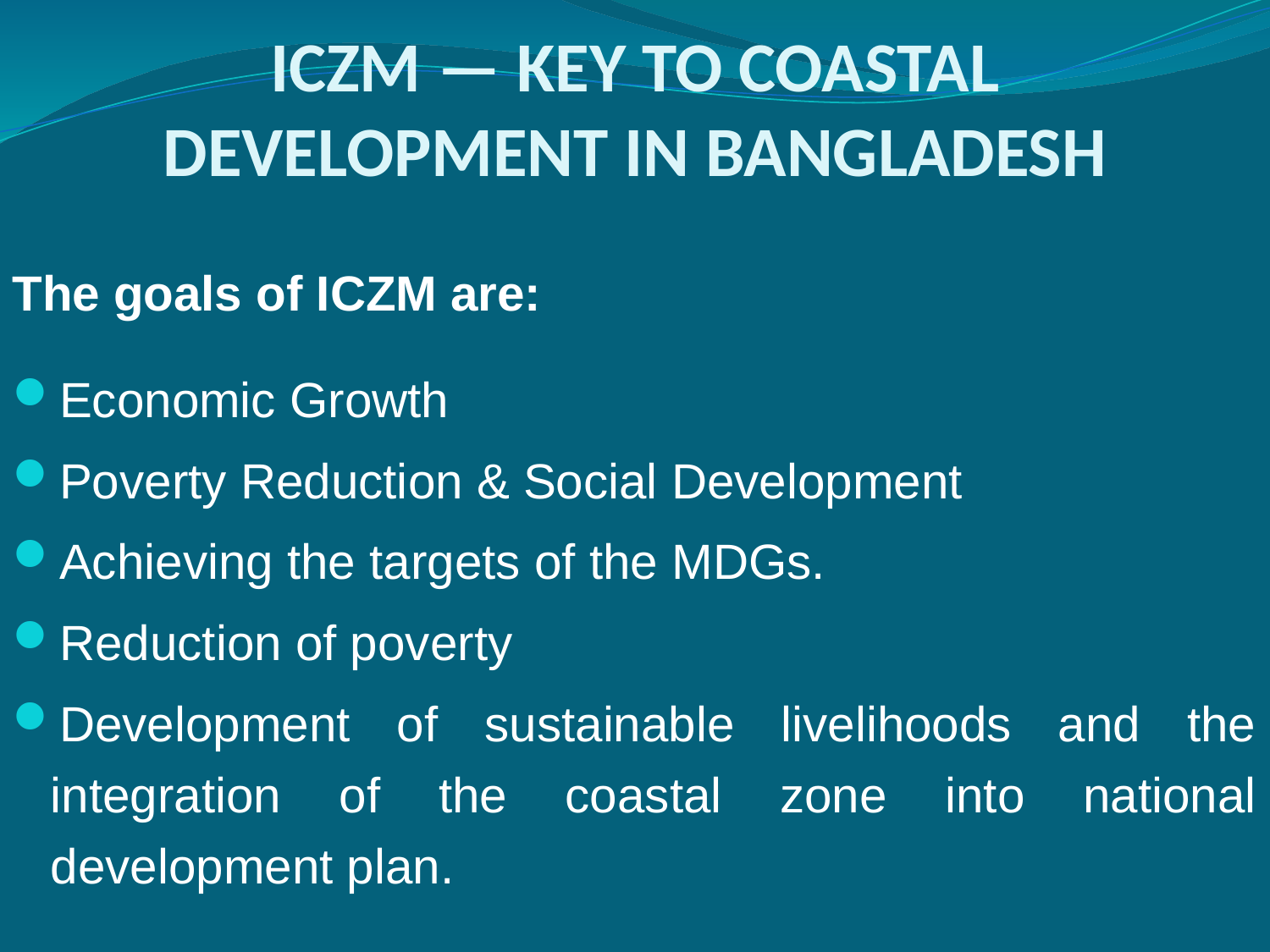

# ICZM — KEY TO COASTAL DEVELOPMENT IN BANGLADESH
The goals of ICZM are:

Economic Growth
Poverty Reduction & Social Development
Achieving the targets of the MDGs.
Reduction of poverty
Development of sustainable livelihoods and the integration of the coastal zone into national development plan.